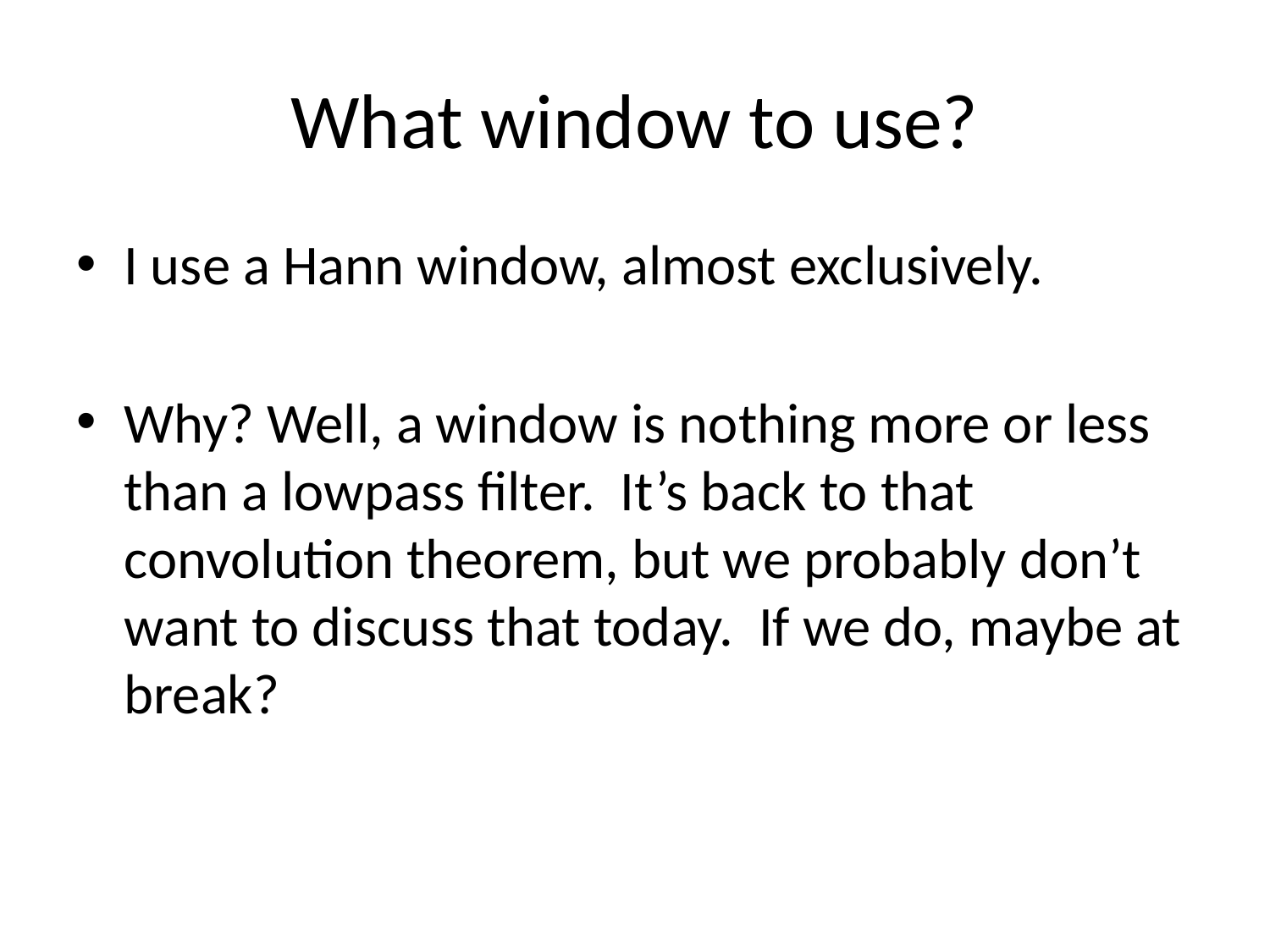

# What window to use?
I use a Hann window, almost exclusively.

Why? Well, a window is nothing more or less than a lowpass filter.  It’s back to that convolution theorem, but we probably don’t want to discuss that today.  If we do, maybe at break?